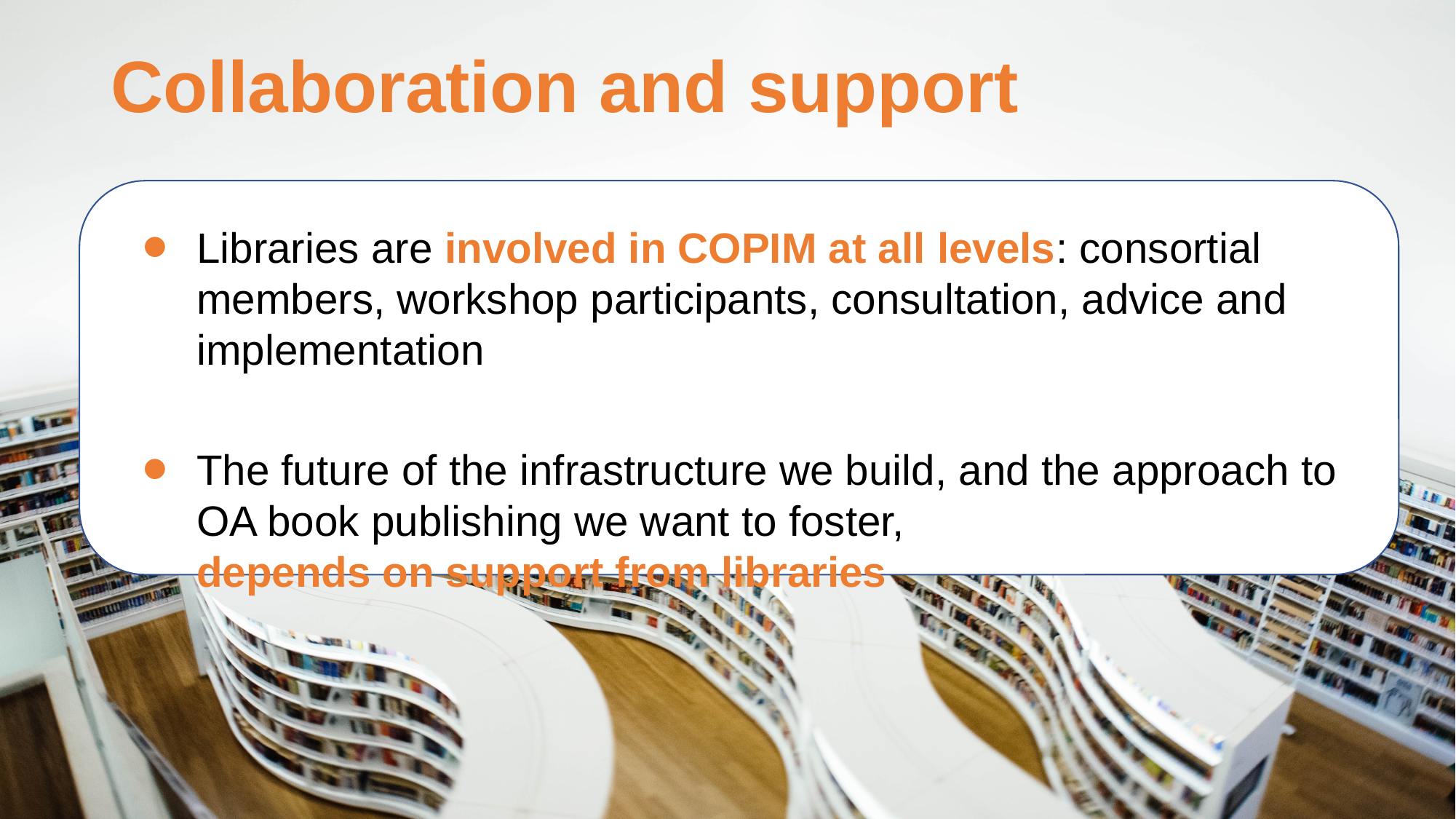

Collaboration and support

Libraries are involved in COPIM at all levels: consortial members, workshop participants, consultation, advice and implementation
The future of the infrastructure we build, and the approach to
OA book publishing we want to foster,
depends on support from libraries